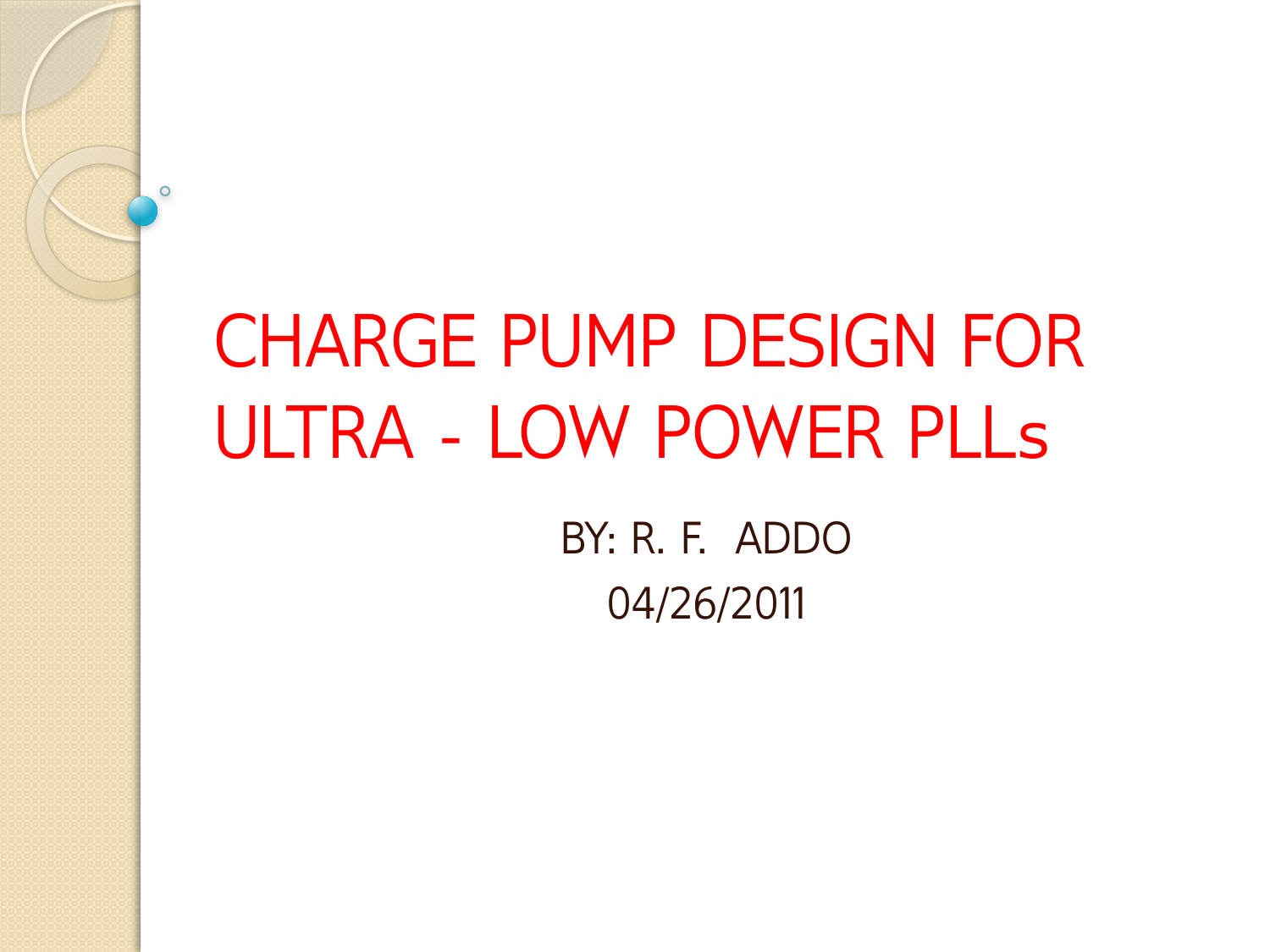

# CHARGE PUMP DESIGN FOR ULTRA - LOW POWER PLLs
BY: R. F.  ADDO
04/26/2011